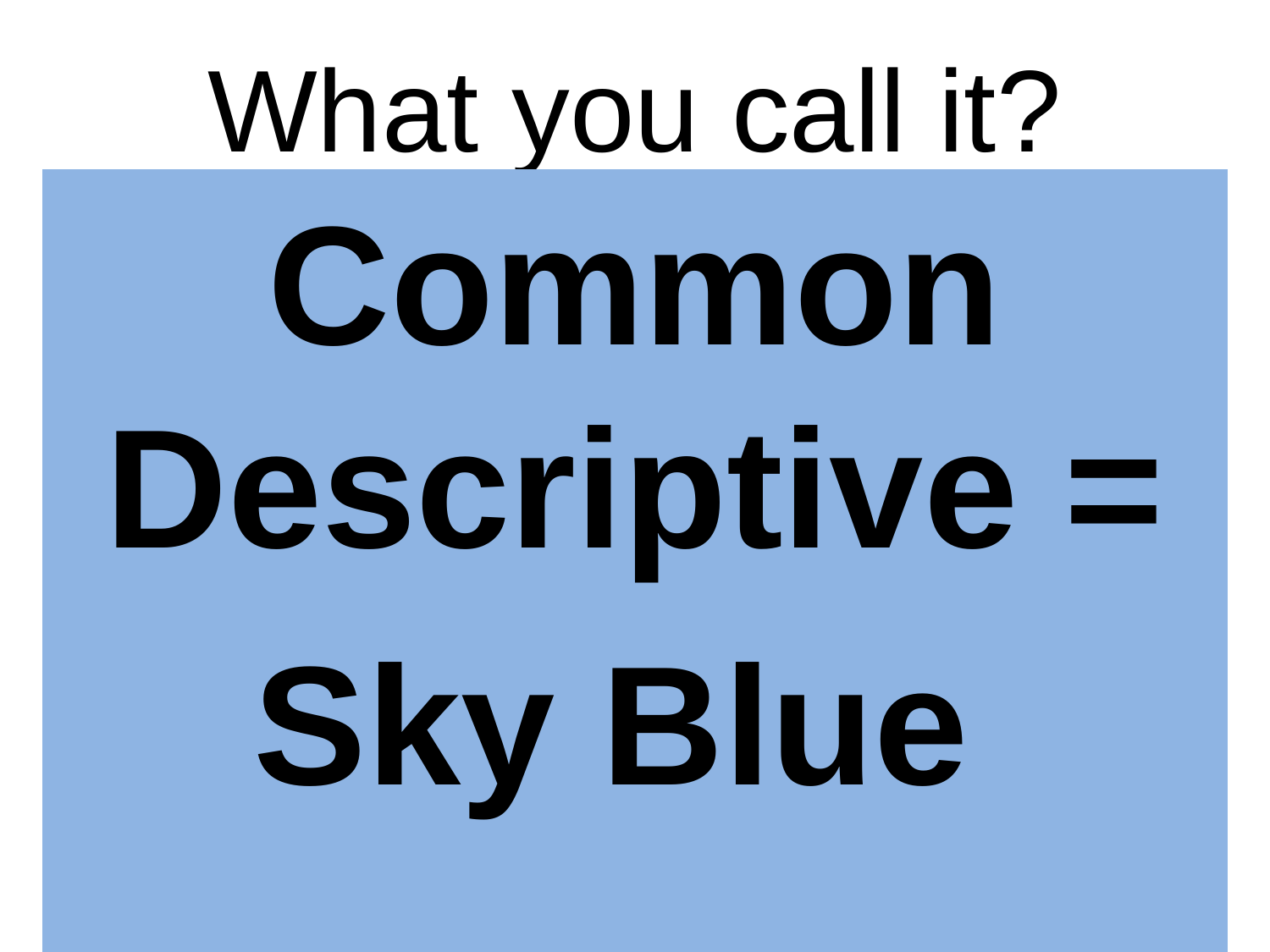

# What you call it?
Common Descriptive =
Sky Blue